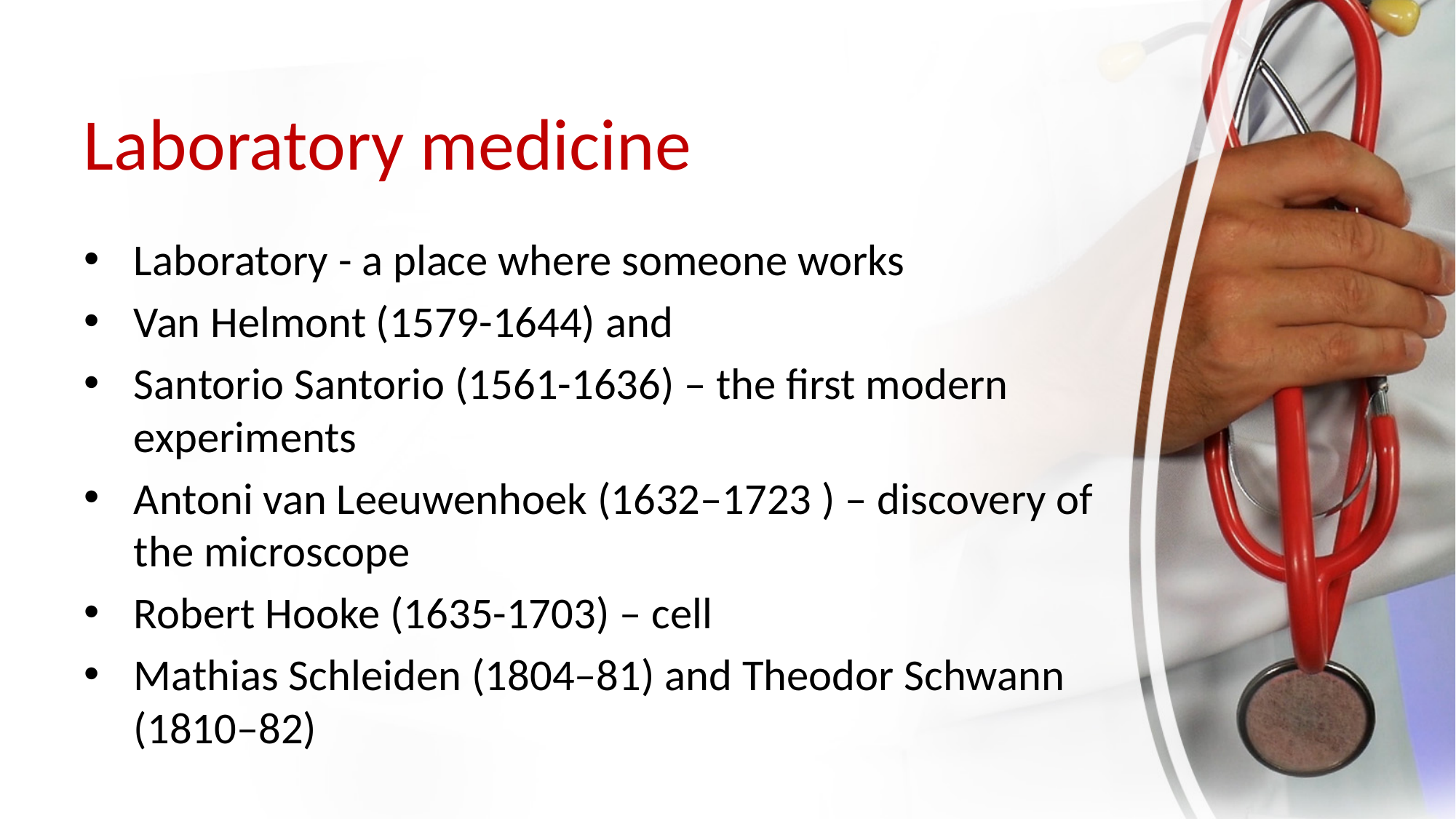

# Laboratory medicine
Laboratory - a place where someone works
Van Helmont (1579-1644) and
Santorio Santorio (1561-1636) – the first modern experiments
Antoni van Leeuwenhoek (1632–1723 ) – discovery of the microscope
Robert Hooke (1635-1703) – cell
Mathias Schleiden (1804–81) and Theodor Schwann (1810–82)